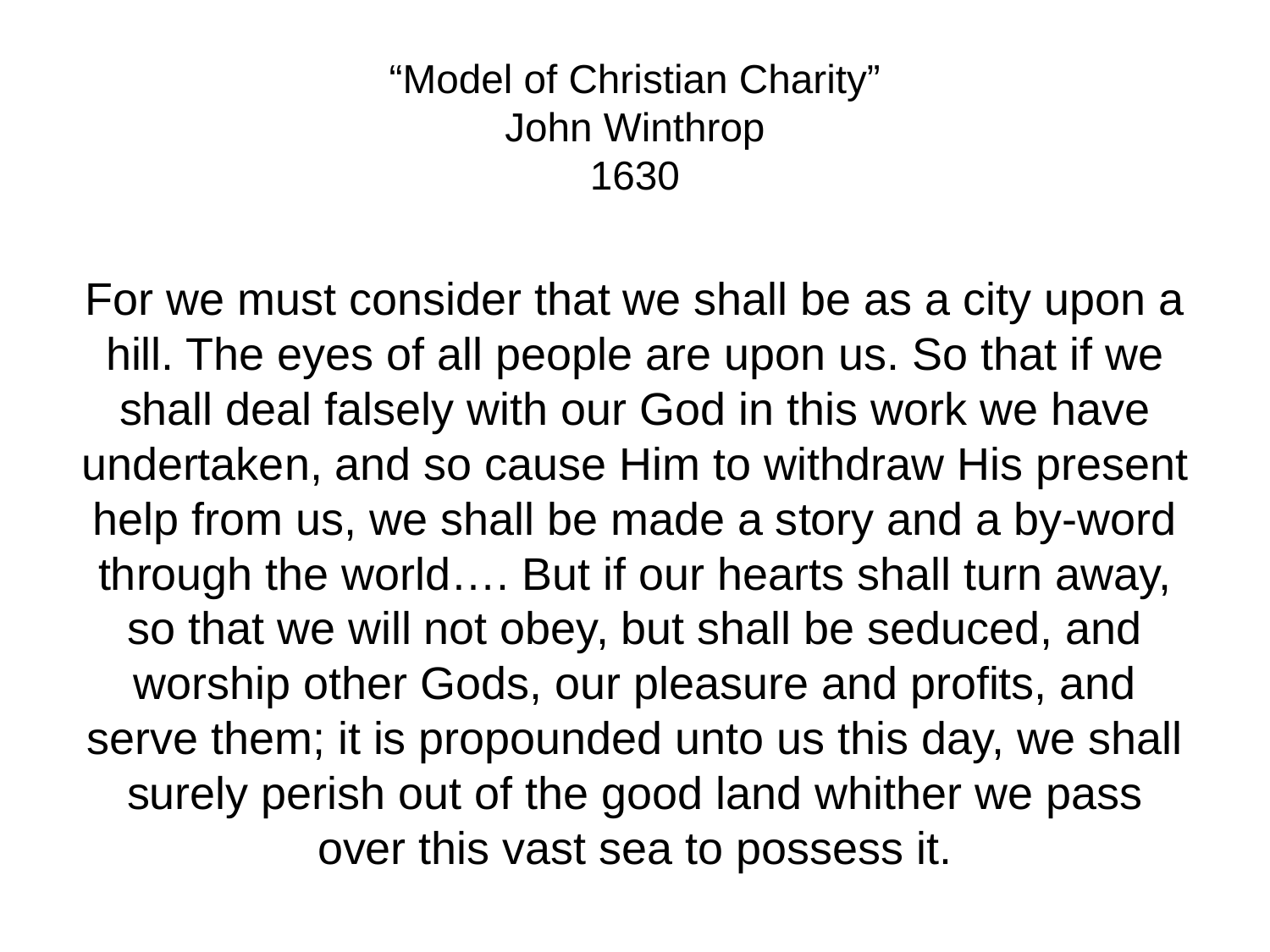

# “Model of Christian Charity” John Winthrop 1630
For we must consider that we shall be as a city upon a hill. The eyes of all people are upon us. So that if we shall deal falsely with our God in this work we have undertaken, and so cause Him to withdraw His present help from us, we shall be made a story and a by-word through the world…. But if our hearts shall turn away, so that we will not obey, but shall be seduced, and worship other Gods, our pleasure and profits, and serve them; it is propounded unto us this day, we shall surely perish out of the good land whither we pass over this vast sea to possess it.